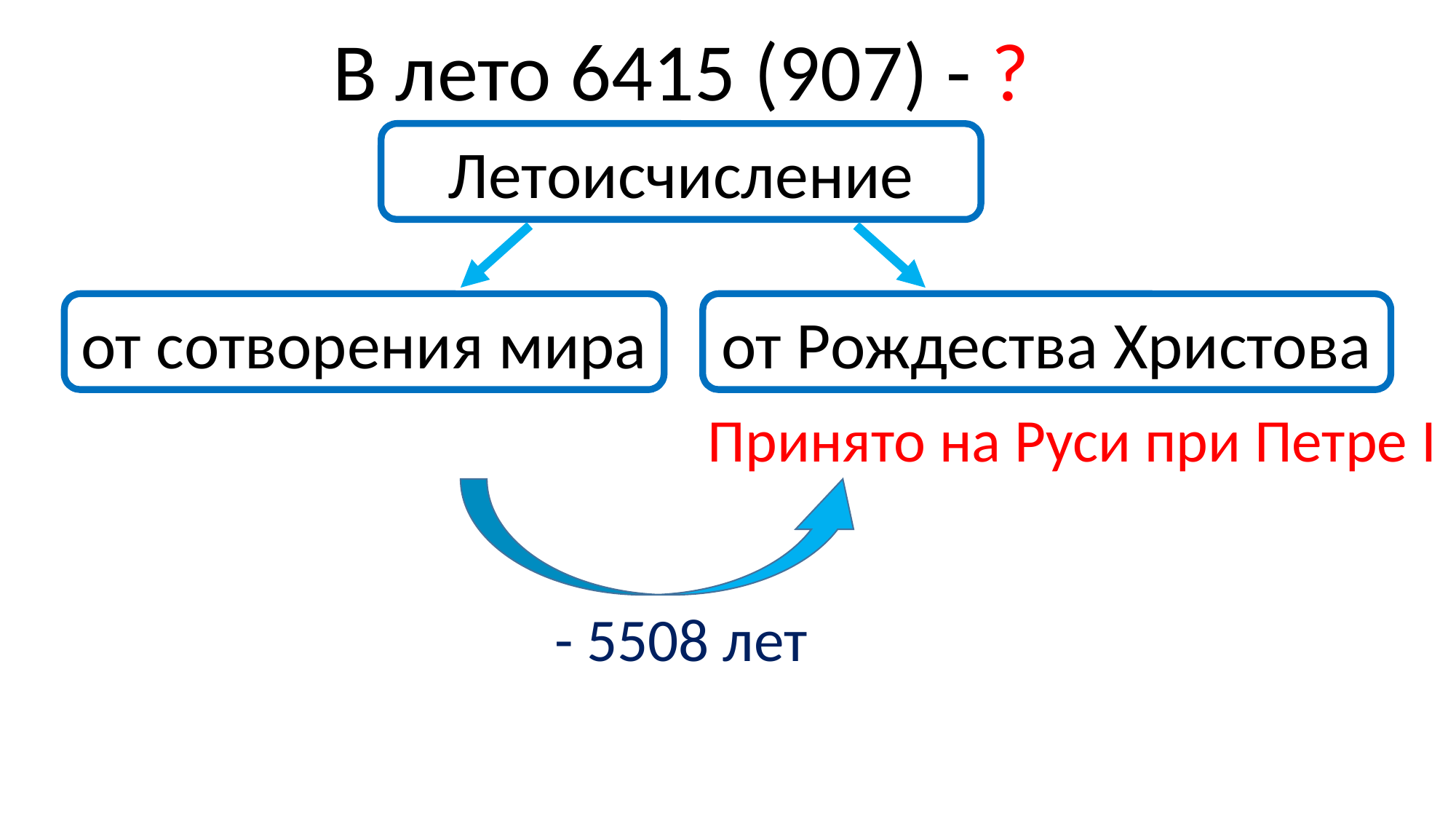

В лето 6415 (907) - ?
Летоисчисление
от сотворения мира
от Рождества Христова
Принято на Руси при Петре I

- 5508 лет